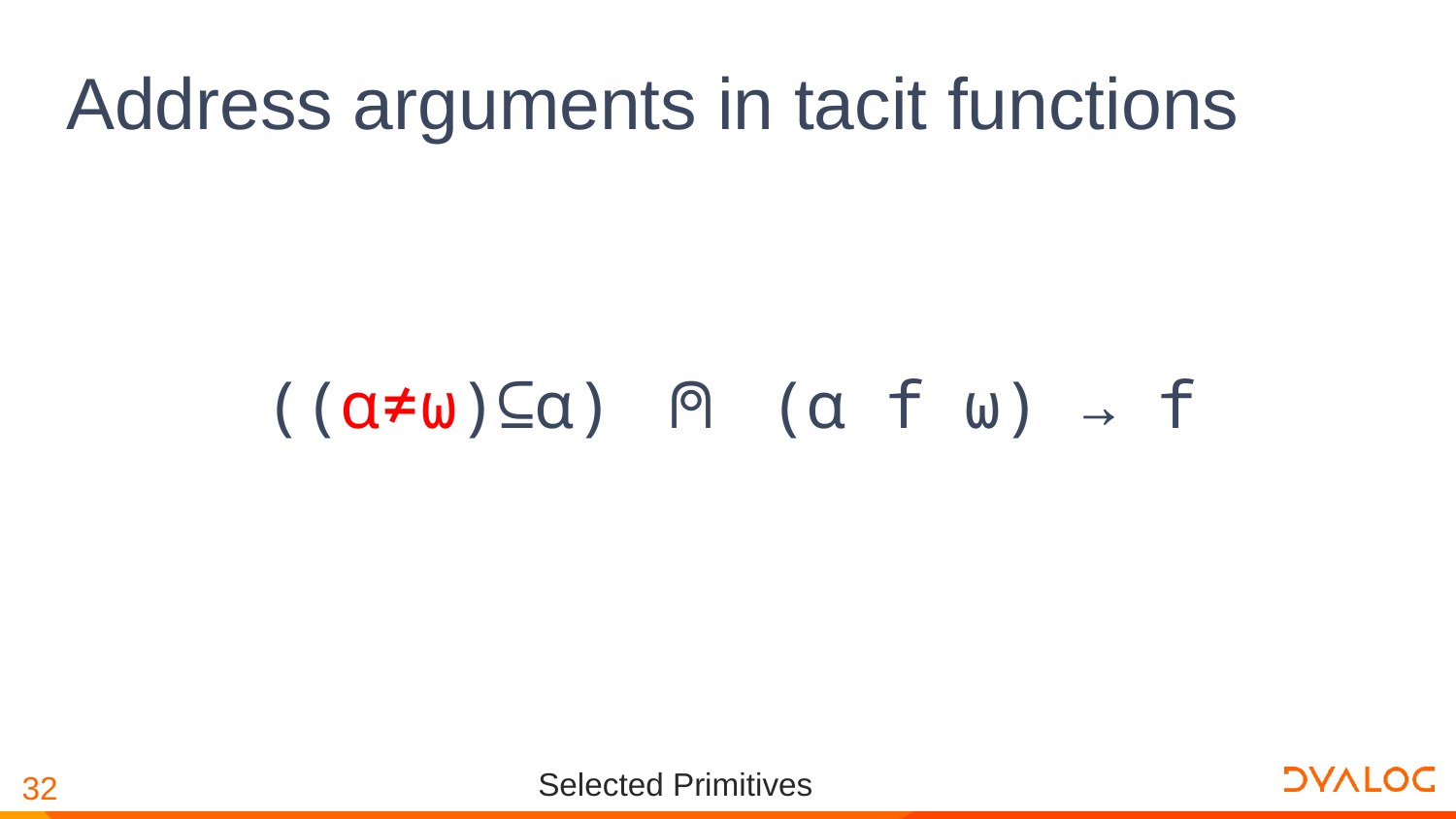

# Address arguments in tacit functions

((⍺≠⍵)⊆⍺) ⍝ (⍺ f ⍵) → f